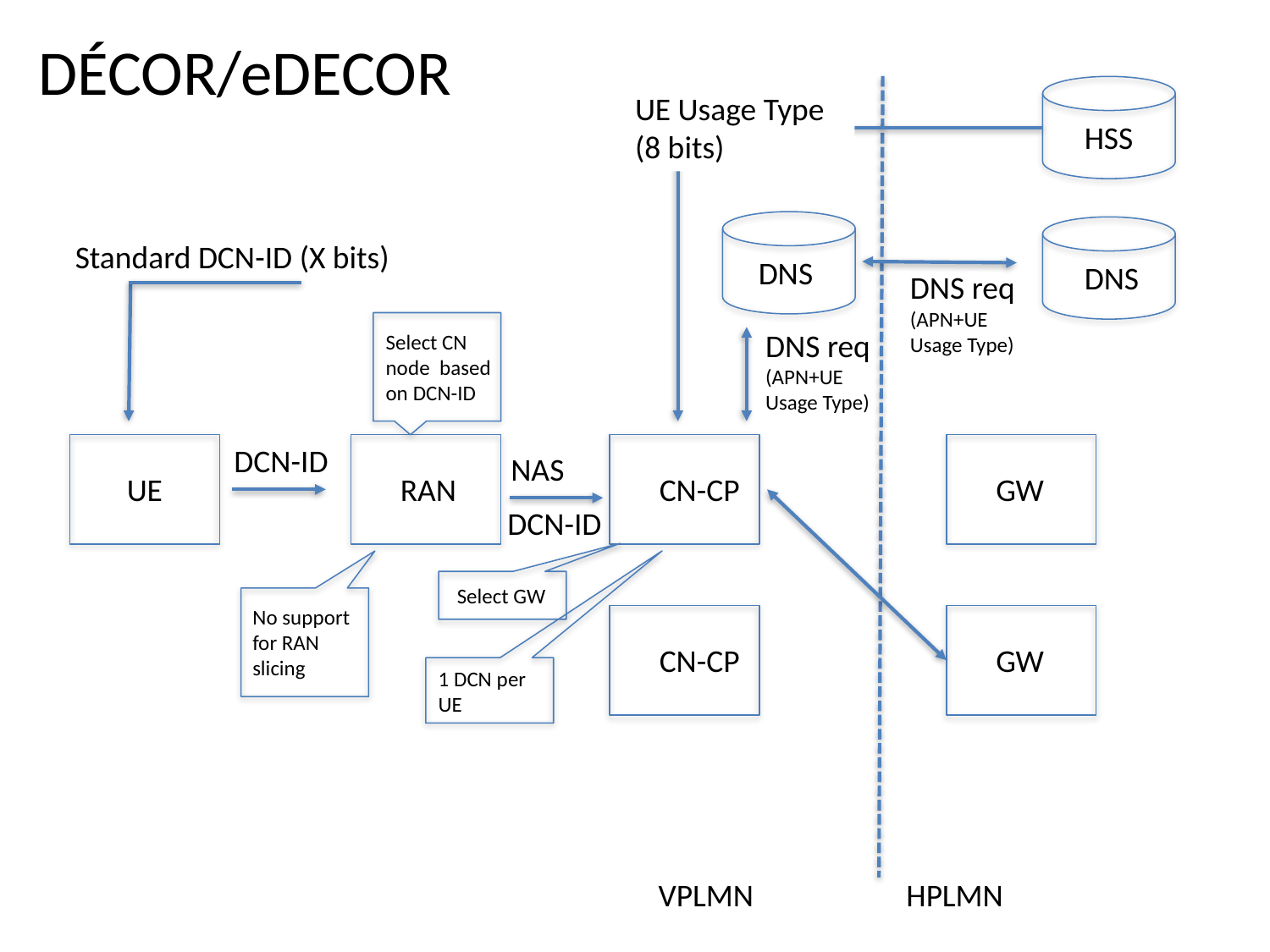

DÉCOR/eDECOR

UE Usage Type (8 bits)
Standard DCN-ID (X bits)
HSS

DNS
DNS
DNS req (APN+UE Usage Type)
DNS req (APN+UE Usage Type)

Select CN node  based on DCN-ID
DCN-ID

NAS
DCN-ID
UE
RAN
CN-CP
GW

Select GW

No support for RAN slicing

1 DCN per UE

CN-CP
GW
VPLMN
HPLMN